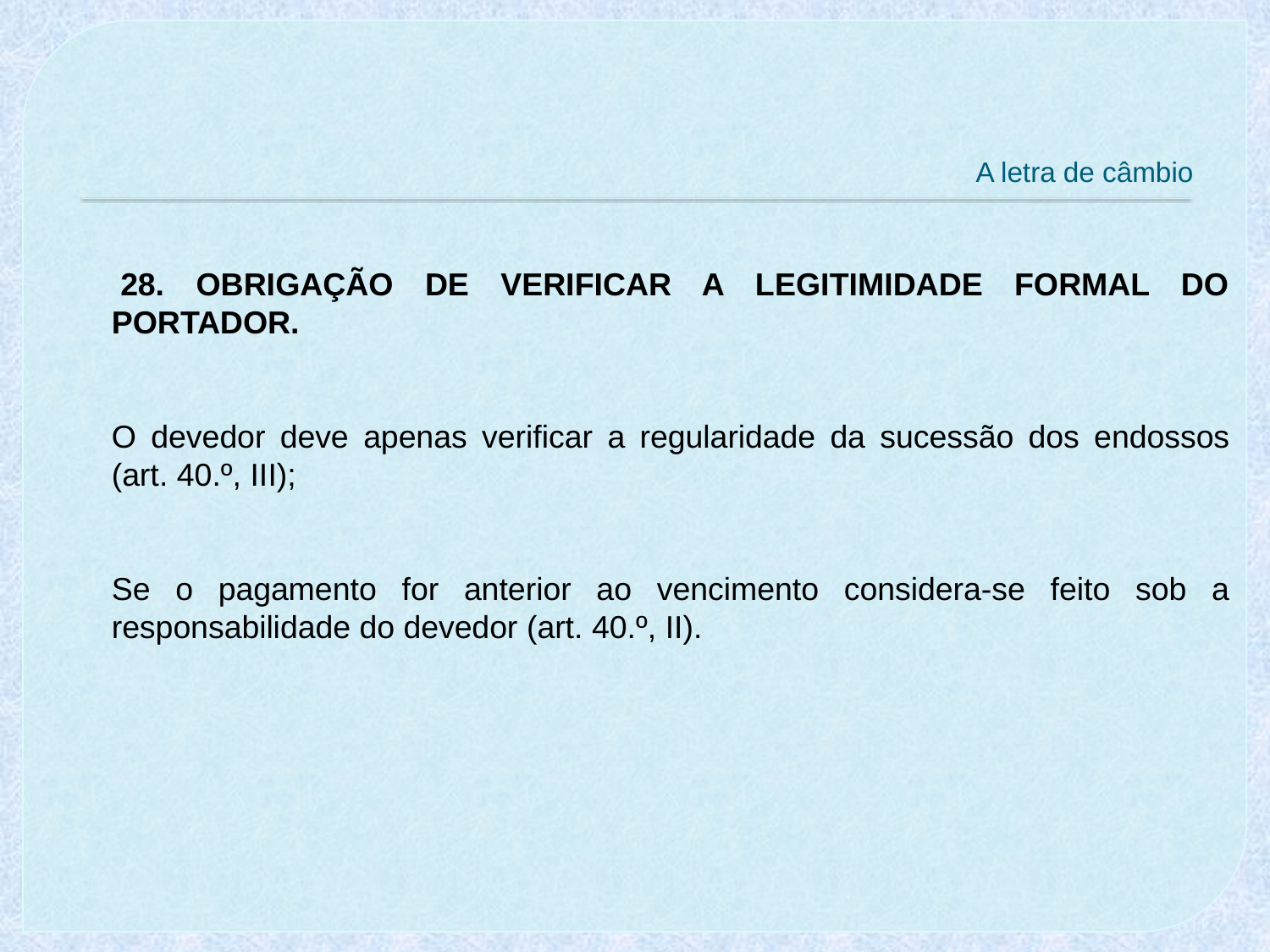

# A letra de câmbio

 28. OBRIGAÇÃO DE VERIFICAR A LEGITIMIDADE FORMAL DO PORTADOR.

O devedor deve apenas verificar a regularidade da sucessão dos endossos (art. 40.º, III);

Se o pagamento for anterior ao vencimento considera-se feito sob a responsabilidade do devedor (art. 40.º, II).